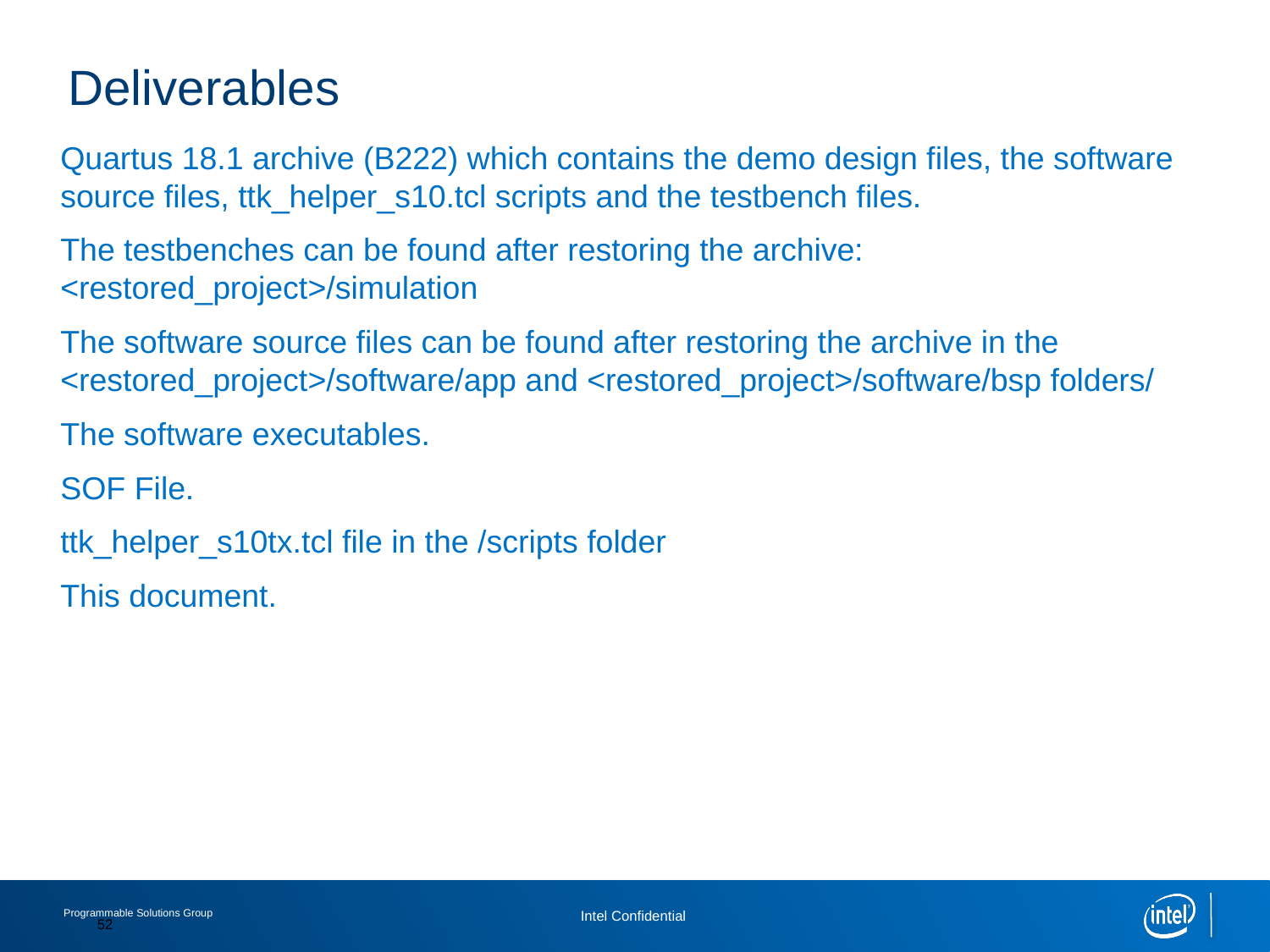

# Deliverables
Quartus 18.1 archive (B222) which contains the demo design files, the software source files, ttk_helper_s10.tcl scripts and the testbench files.
The testbenches can be found after restoring the archive: <restored_project>/simulation
The software source files can be found after restoring the archive in the <restored_project>/software/app and <restored_project>/software/bsp folders/
The software executables.
SOF File.
ttk_helper_s10tx.tcl file in the /scripts folder
This document.

52